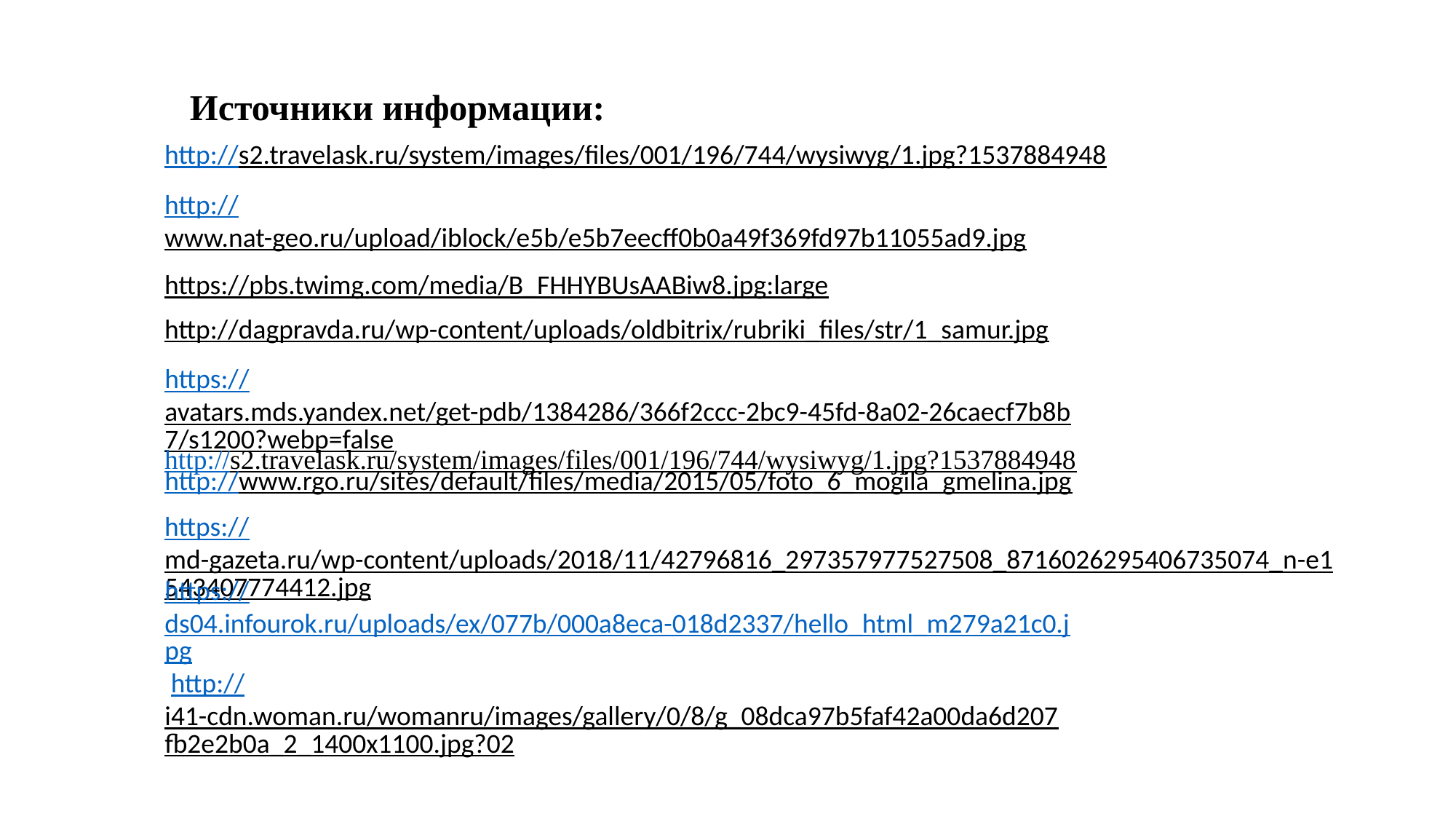

Источники информации:
http://s2.travelask.ru/system/images/files/001/196/744/wysiwyg/1.jpg?1537884948
http://www.nat-geo.ru/upload/iblock/e5b/e5b7eecff0b0a49f369fd97b11055ad9.jpg
https://pbs.twimg.com/media/B_FHHYBUsAABiw8.jpg:large
http://dagpravda.ru/wp-content/uploads/oldbitrix/rubriki_files/str/1_samur.jpg
https://avatars.mds.yandex.net/get-pdb/1384286/366f2ccc-2bc9-45fd-8a02-26caecf7b8b7/s1200?webp=false
http://s2.travelask.ru/system/images/files/001/196/744/wysiwyg/1.jpg?1537884948
http://www.rgo.ru/sites/default/files/media/2015/05/foto_6_mogila_gmelina.jpg
https://md-gazeta.ru/wp-content/uploads/2018/11/42796816_297357977527508_8716026295406735074_n-e1543407774412.jpg
https://ds04.infourok.ru/uploads/ex/077b/000a8eca-018d2337/hello_html_m279a21c0.jpg
 http://i41-cdn.woman.ru/womanru/images/gallery/0/8/g_08dca97b5faf42a00da6d207fb2e2b0a_2_1400x1100.jpg?02